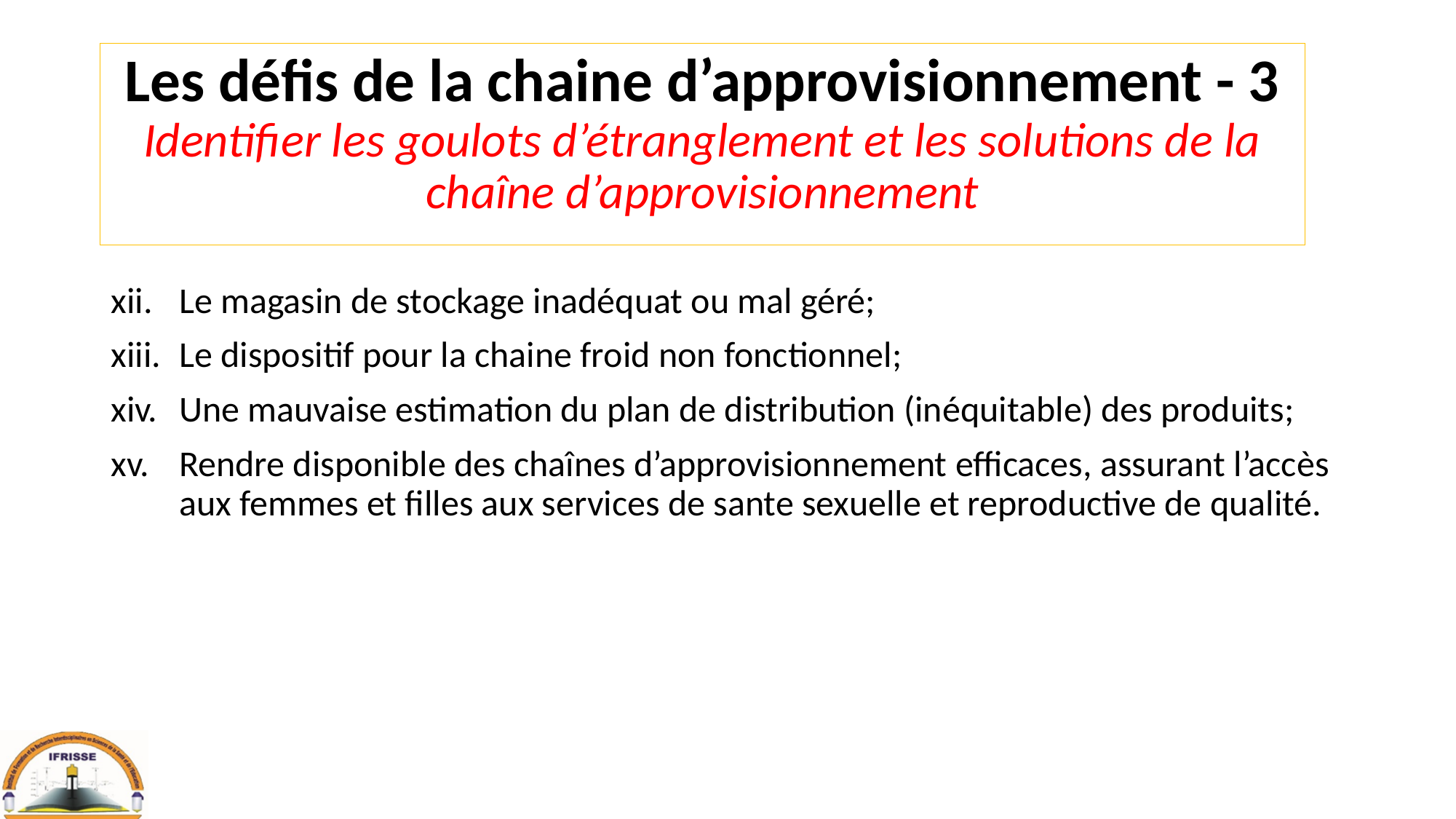

# Les défis de la chaine d’approvisionnement - 3 Identifier les goulots d’étranglement et les solutions de la chaîne d’approvisionnement
Le magasin de stockage inadéquat ou mal géré;
Le dispositif pour la chaine froid non fonctionnel;
Une mauvaise estimation du plan de distribution (inéquitable) des produits;
Rendre disponible des chaînes d’approvisionnement efficaces, assurant l’accès aux femmes et filles aux services de sante sexuelle et reproductive de qualité.